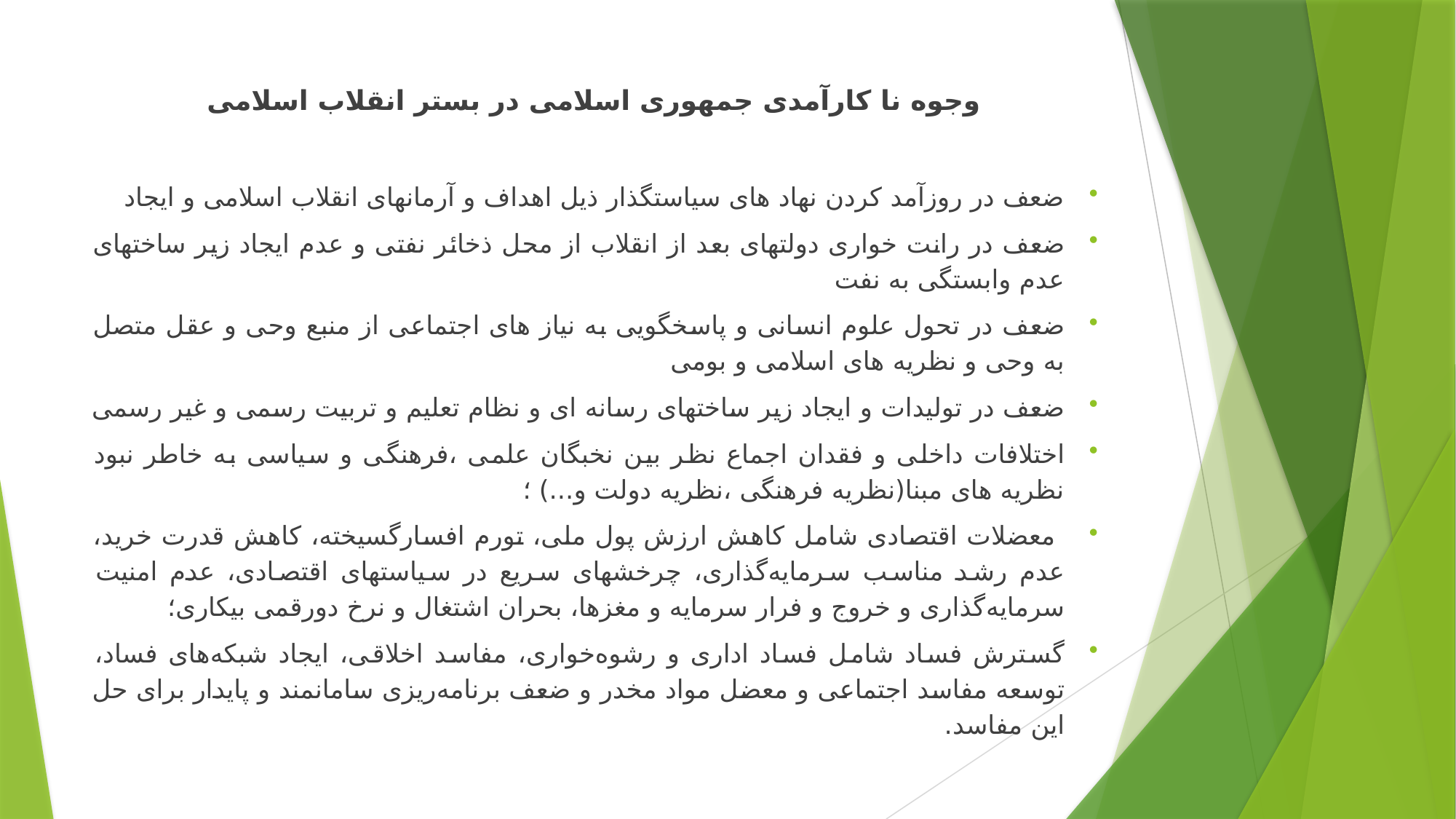

# وجوه نا کارآمدی جمهوری اسلامی در بستر انقلاب اسلامی
ضعف در روزآمد کردن نهاد های سیاستگذار ذیل اهداف و آرمانهای انقلاب اسلامی و ایجاد
ضعف در رانت خواری دولتهای بعد از انقلاب از محل ذخائر نفتی و عدم ایجاد زیر ساختهای عدم وابستگی به نفت
ضعف در تحول علوم انسانی و پاسخگویی به نیاز های اجتماعی از منبع وحی و عقل متصل به وحی و نظریه های اسلامی و بومی
ضعف در تولیدات و ایجاد زیر ساختهای رسانه ای و نظام تعلیم و تربیت رسمی و غیر رسمی
اختلافات داخلی و فقدان اجماع نظر بین نخبگان علمی ،فرهنگی و سیاسی به خاطر نبود نظریه های مبنا(نظریه فرهنگی ،نظریه دولت و...) ؛
 معضلات اقتصادی شامل کاهش ارزش پول ملی، تورم افسارگسیخته، کاهش قدرت خرید، عدم رشد مناسب سرمایه‌گذاری، چرخشهای سریع در سیاستهای اقتصادی، عدم امنیت سرمایه‌گذاری و خروج و فرار سرمایه و مغزها، بحران اشتغال و نرخ دورقمی بیکاری؛
گسترش فساد شامل فساد اداری و رشوه‌خواری، مفاسد اخلاقی، ایجاد شبکه‌های فساد، توسعه مفاسد اجتماعی و معضل مواد مخدر و ضعف برنامه‌ریزی سامانمند و پایدار برای حل این مفاسد.